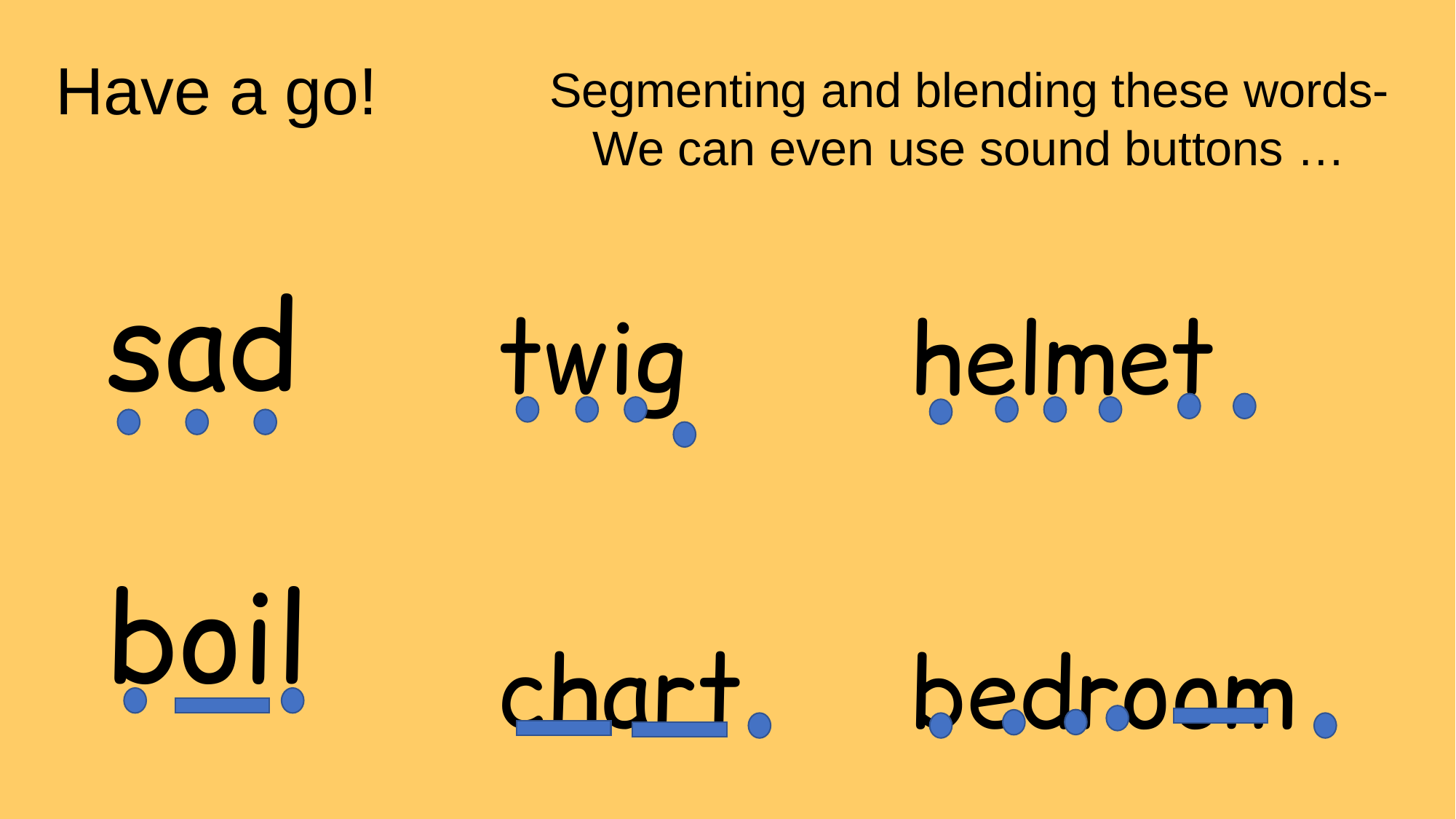

# Have a go!
Segmenting and blending these words- We can even use sound buttons …

sad

boil

twig

chart

helmet

bedroom